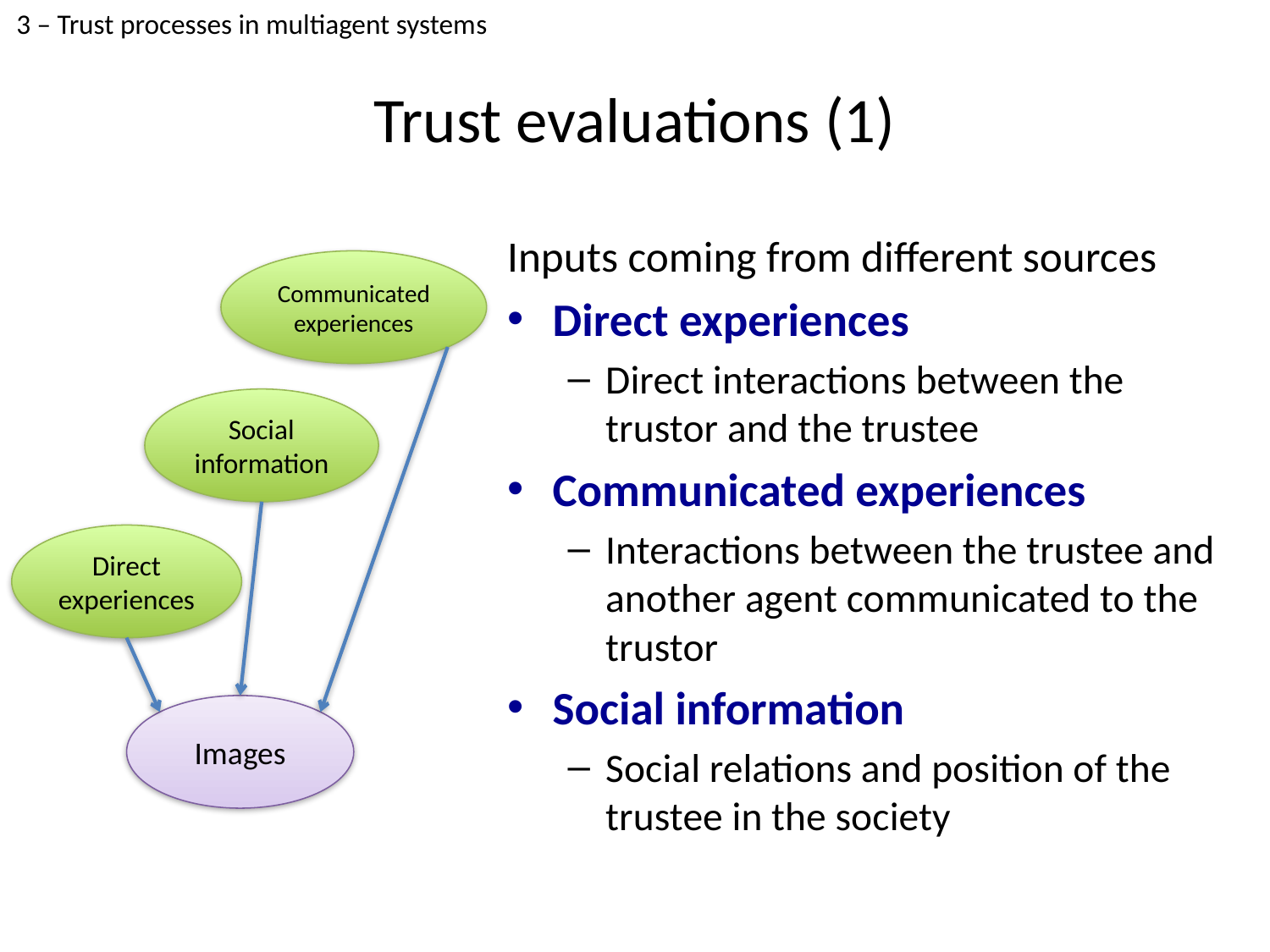

3 – Trust processes in multiagent systems
# Trust evaluations (1)
Inputs coming from different sources
Direct experiences
Direct interactions between the trustor and the trustee
Communicated experiences
Interactions between the trustee and another agent communicated to the trustor
Social information
Social relations and position of the trustee in the society

Communicated
experiences
Social information
Direct experiences
Images